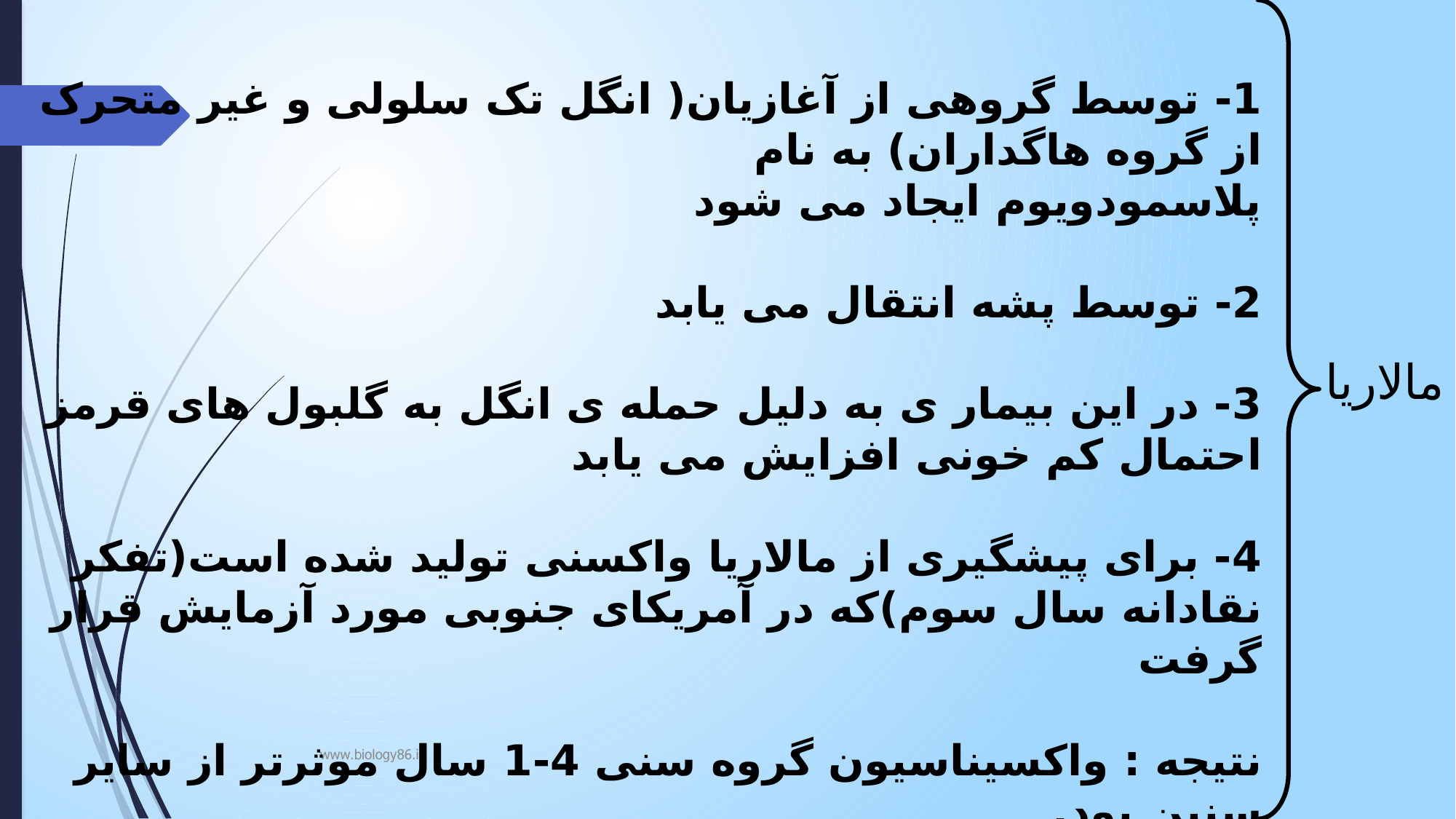

# مالاریا

1- توسط گروهی از آغازیان( انگل تک سلولی و غیر متحرک از گروه هاگداران) به نام
پلاسمودویوم ایجاد می شود

2- توسط پشه انتقال می یابد

3- در این بیمار ی به دلیل حمله ی انگل به گلبول های قرمز احتمال کم خونی افزایش می یابد

4- برای پیشگیری از مالاریا واکسنی تولید شده است(تفکر نقادانه سال سوم)که در آمریکای جنوبی مورد آزمایش قرار گرفت

نتیجه : واکسیناسیون گروه سنی 4-1 سال موثرتر از سایر سنین بود.

www.biology86.ir